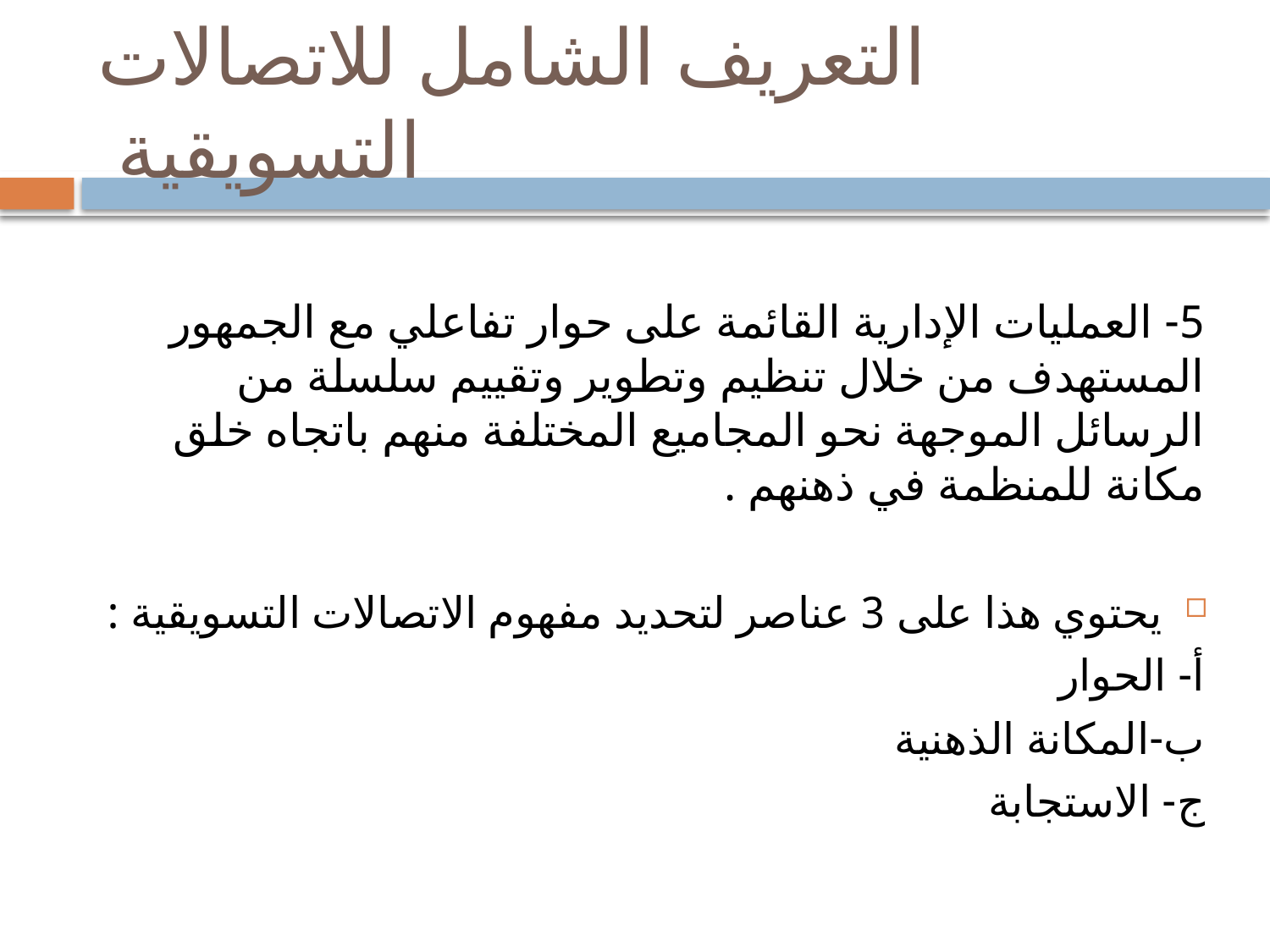

# التعريف الشامل للاتصالات التسويقية

5- العمليات الإدارية القائمة على حوار تفاعلي مع الجمهور المستهدف من خلال تنظيم وتطوير وتقييم سلسلة من الرسائل الموجهة نحو المجاميع المختلفة منهم باتجاه خلق مكانة للمنظمة في ذهنهم .

يحتوي هذا على 3 عناصر لتحديد مفهوم الاتصالات التسويقية :
أ- الحوار
ب-المكانة الذهنية
ج- الاستجابة